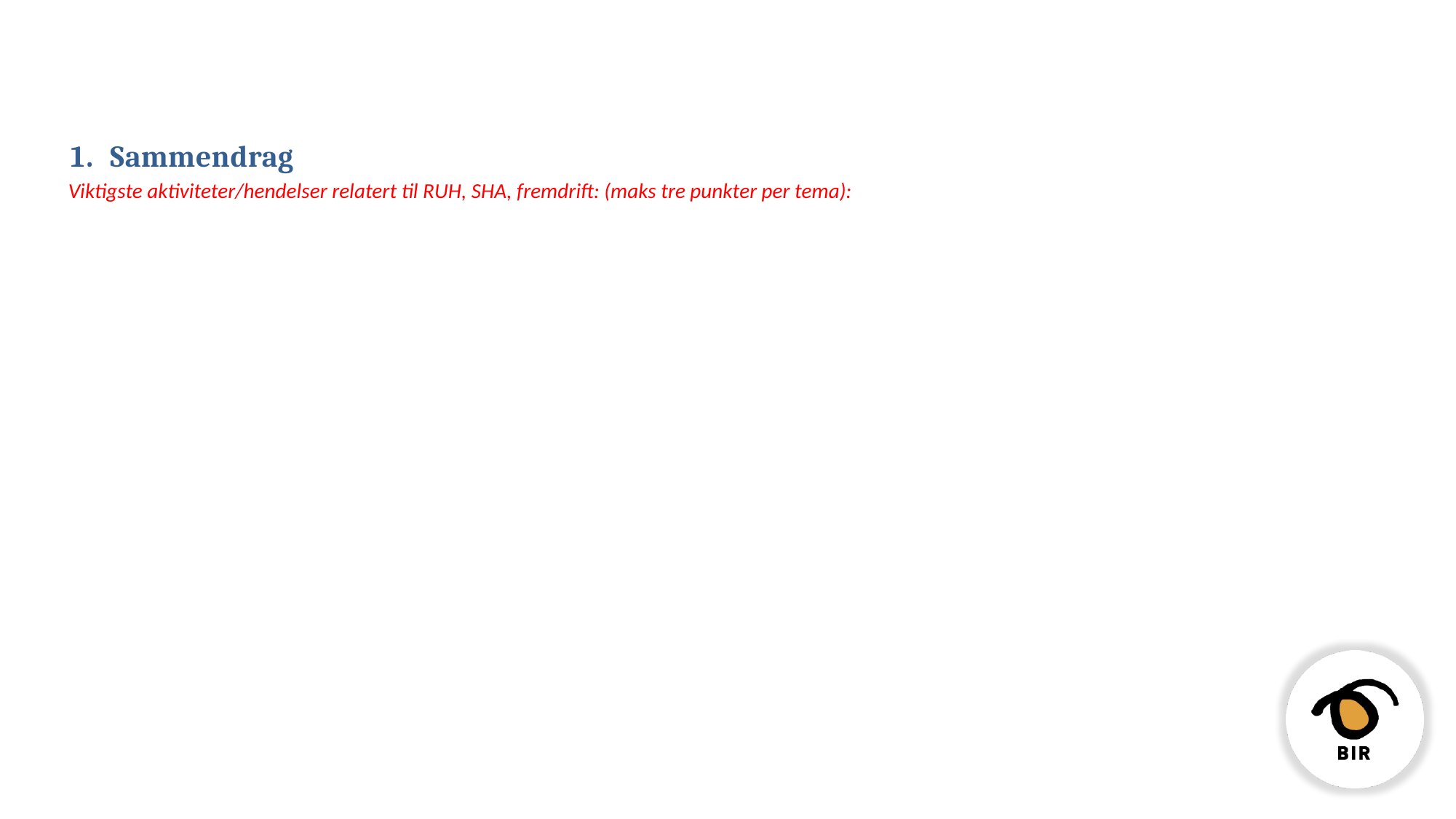

Sammendrag
Viktigste aktiviteter/hendelser relatert til RUH, SHA, fremdrift: (maks tre punkter per tema):